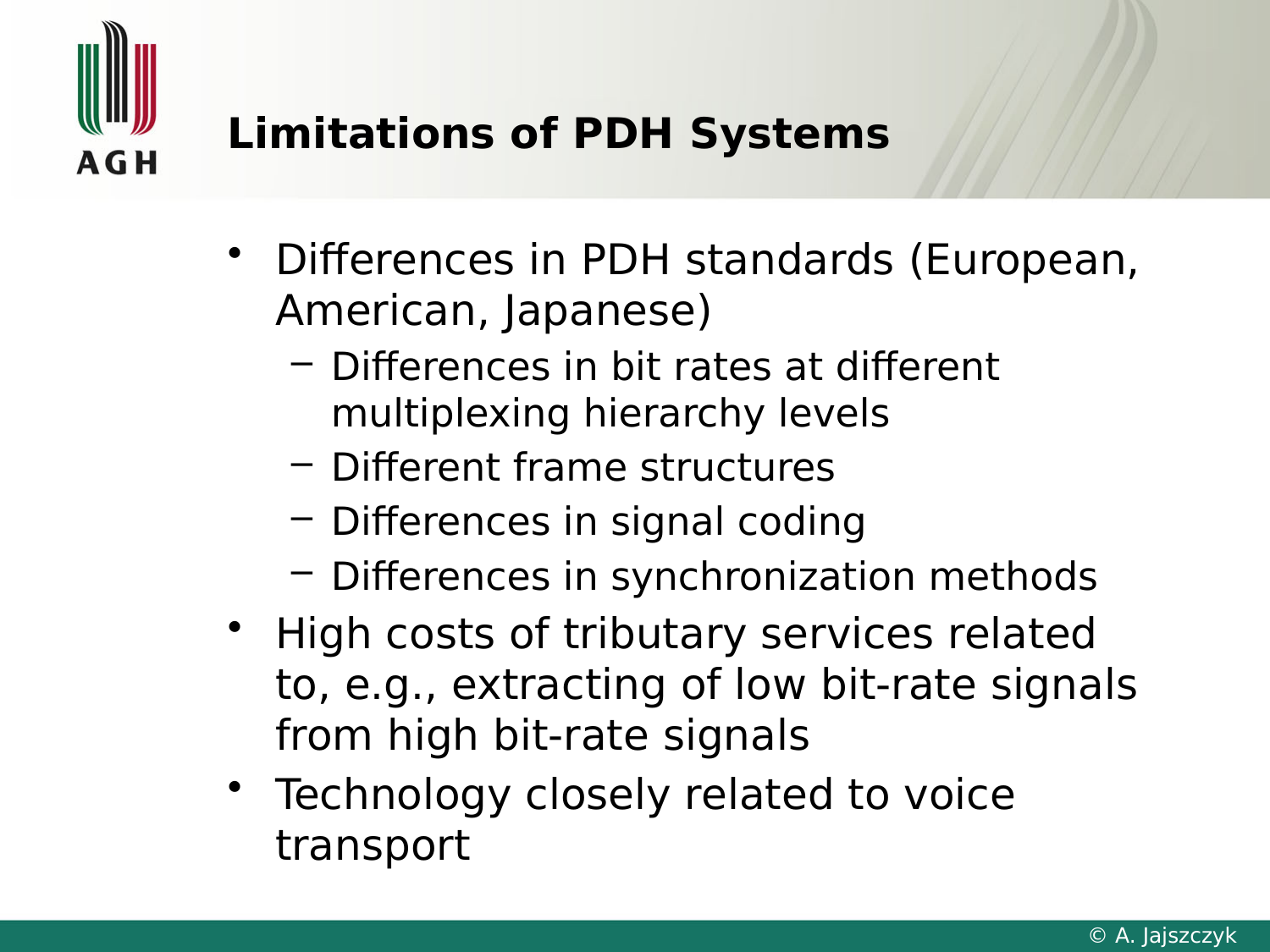

# Limitations of PDH Systems
Differences in PDH standards (European, American, Japanese)
Differences in bit rates at different multiplexing hierarchy levels
Different frame structures
Differences in signal coding
Differences in synchronization methods
High costs of tributary services related
to, e.g., extracting of low bit-rate signals from high bit-rate signals
Technology closely related to voice transport